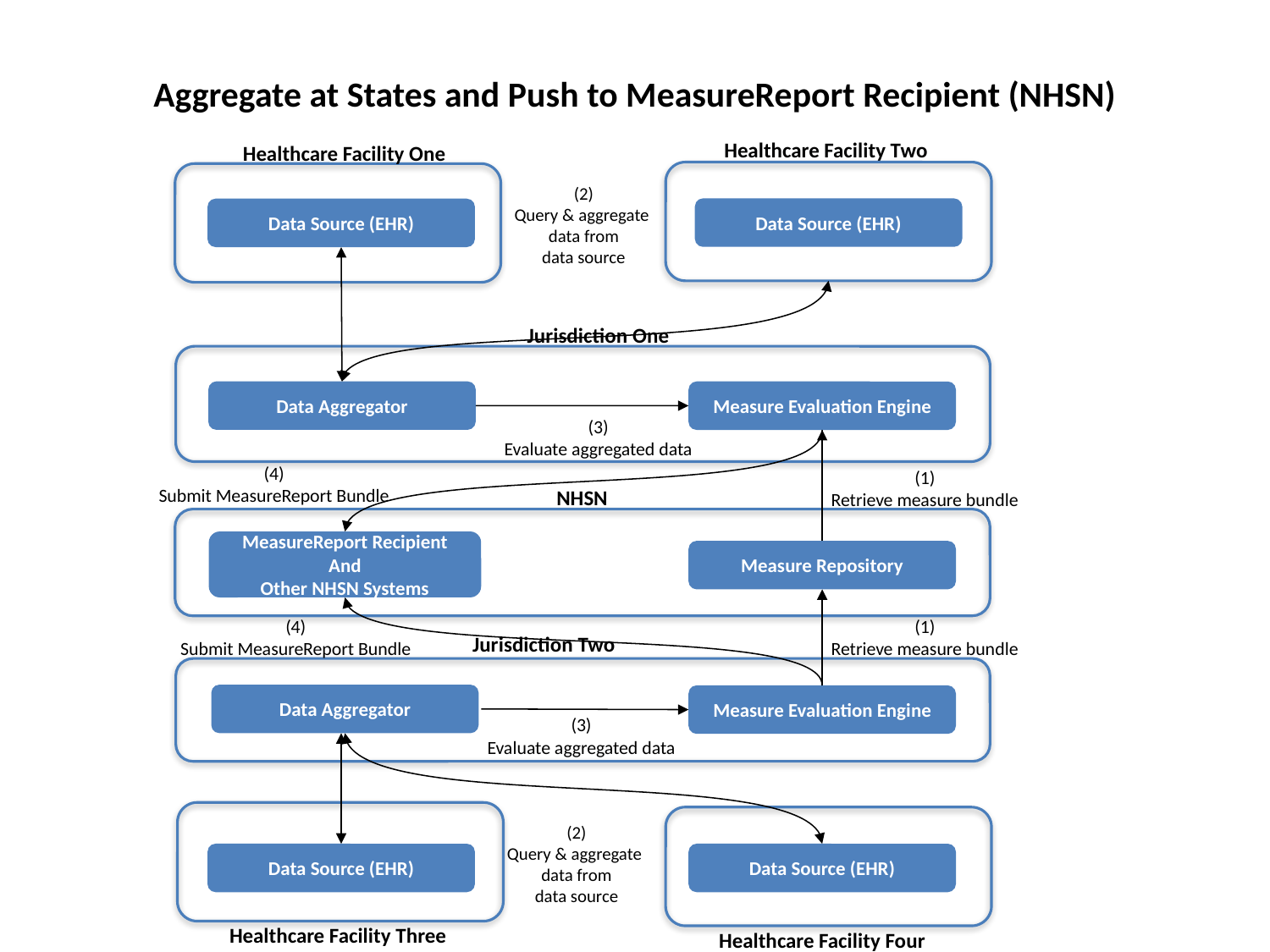

# Aggregate at States and Push to MeasureReport Recipient (NHSN)
Healthcare Facility Two
Healthcare Facility One

(2)
Query & aggregate
data from
data source

Data Source (EHR)
Data Source (EHR)
Jurisdiction One

Data Aggregator
Measure Evaluation Engine
(3)
Evaluate aggregated data
(4)
Submit MeasureReport Bundle
(1)
Retrieve measure bundle
NHSN

MeasureReport Recipient
And
Other NHSN Systems
Measure Repository
(4)
Submit MeasureReport Bundle
(1)
Retrieve measure bundle
Jurisdiction Two

Data Aggregator
Measure Evaluation Engine
(3)
Evaluate aggregated data

(2)
Query & aggregate
data from
data source

Data Source (EHR)
Data Source (EHR)
Healthcare Facility Three
Healthcare Facility Four